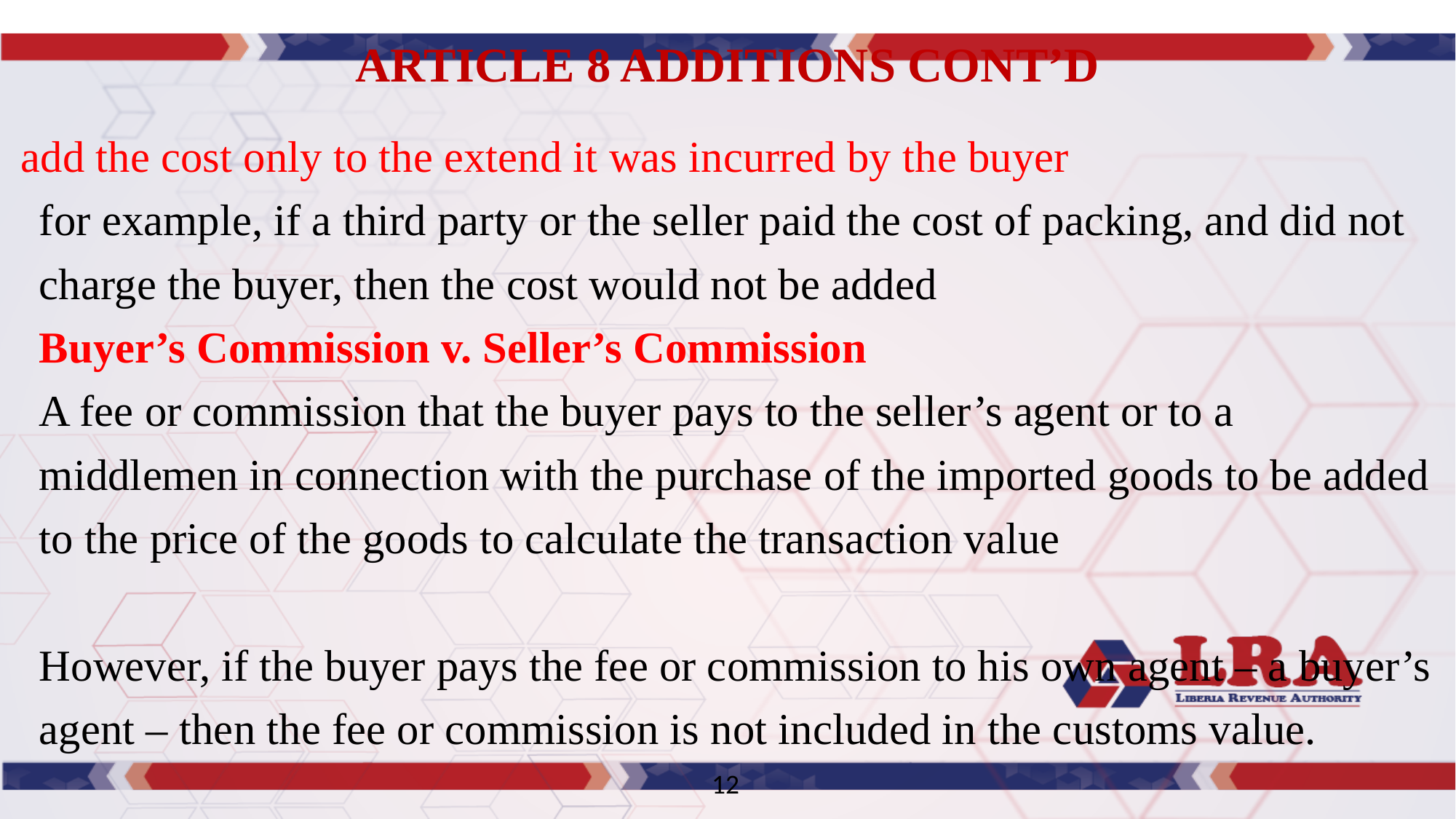

# ARTICLE 8 ADDITIONS CONT’D
 add the cost only to the extend it was incurred by the buyer
for example, if a third party or the seller paid the cost of packing, and did not charge the buyer, then the cost would not be added
Buyer’s Commission v. Seller’s Commission
A fee or commission that the buyer pays to the seller’s agent or to a middlemen in connection with the purchase of the imported goods to be added to the price of the goods to calculate the transaction value
However, if the buyer pays the fee or commission to his own agent – a buyer’s agent – then the fee or commission is not included in the customs value.
12